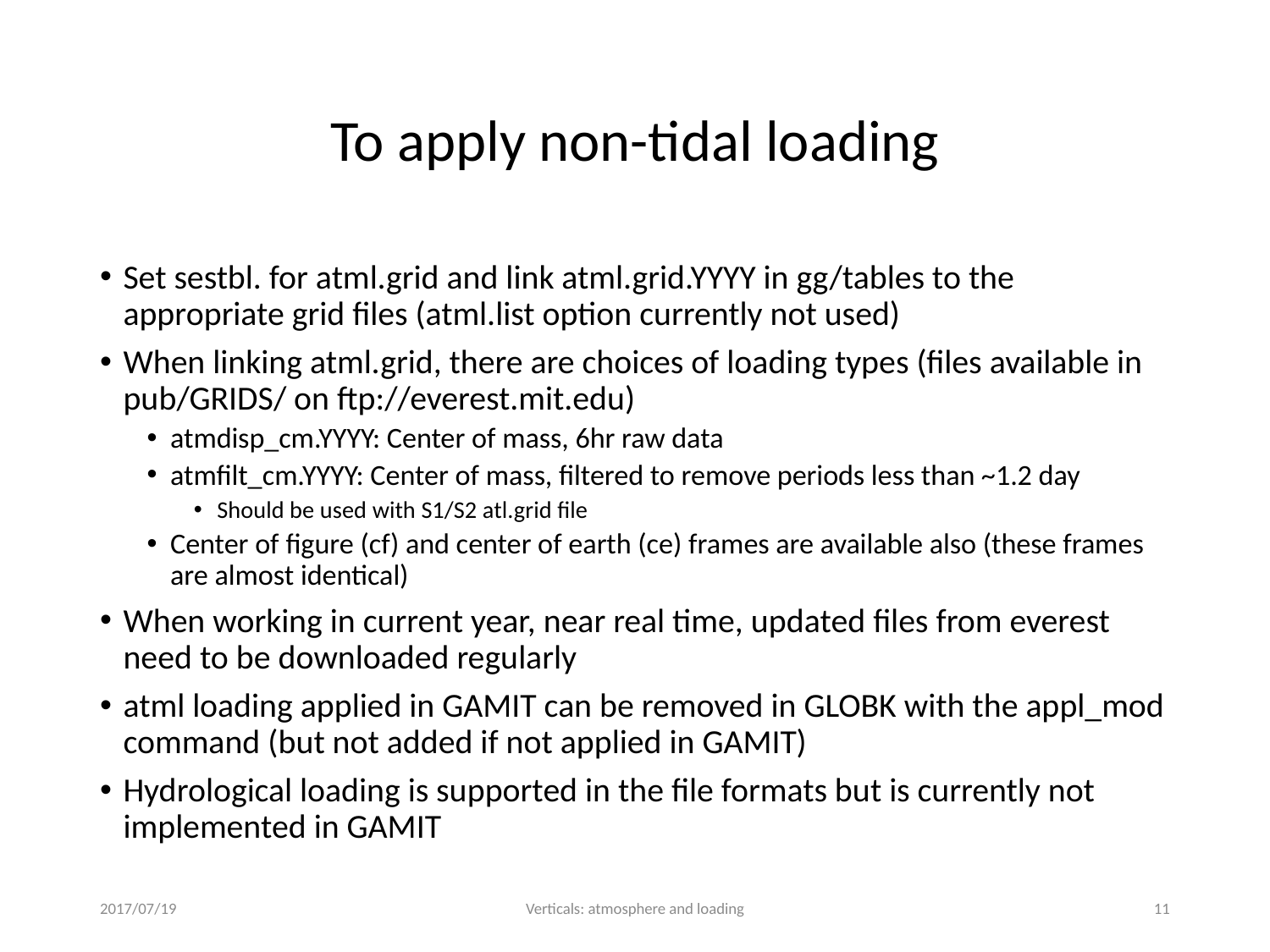

# To apply non-tidal loading
Set sestbl. for atml.grid and link atml.grid.YYYY in gg/tables to the appropriate grid files (atml.list option currently not used)
When linking atml.grid, there are choices of loading types (files available in pub/GRIDS/ on ftp://everest.mit.edu)
atmdisp_cm.YYYY: Center of mass, 6hr raw data
atmfilt_cm.YYYY: Center of mass, filtered to remove periods less than ~1.2 day
Should be used with S1/S2 atl.grid file
Center of figure (cf) and center of earth (ce) frames are available also (these frames are almost identical)
When working in current year, near real time, updated files from everest need to be downloaded regularly
atml loading applied in GAMIT can be removed in GLOBK with the appl_mod command (but not added if not applied in GAMIT)
Hydrological loading is supported in the file formats but is currently not implemented in GAMIT
2017/07/19
Verticals: atmosphere and loading
11